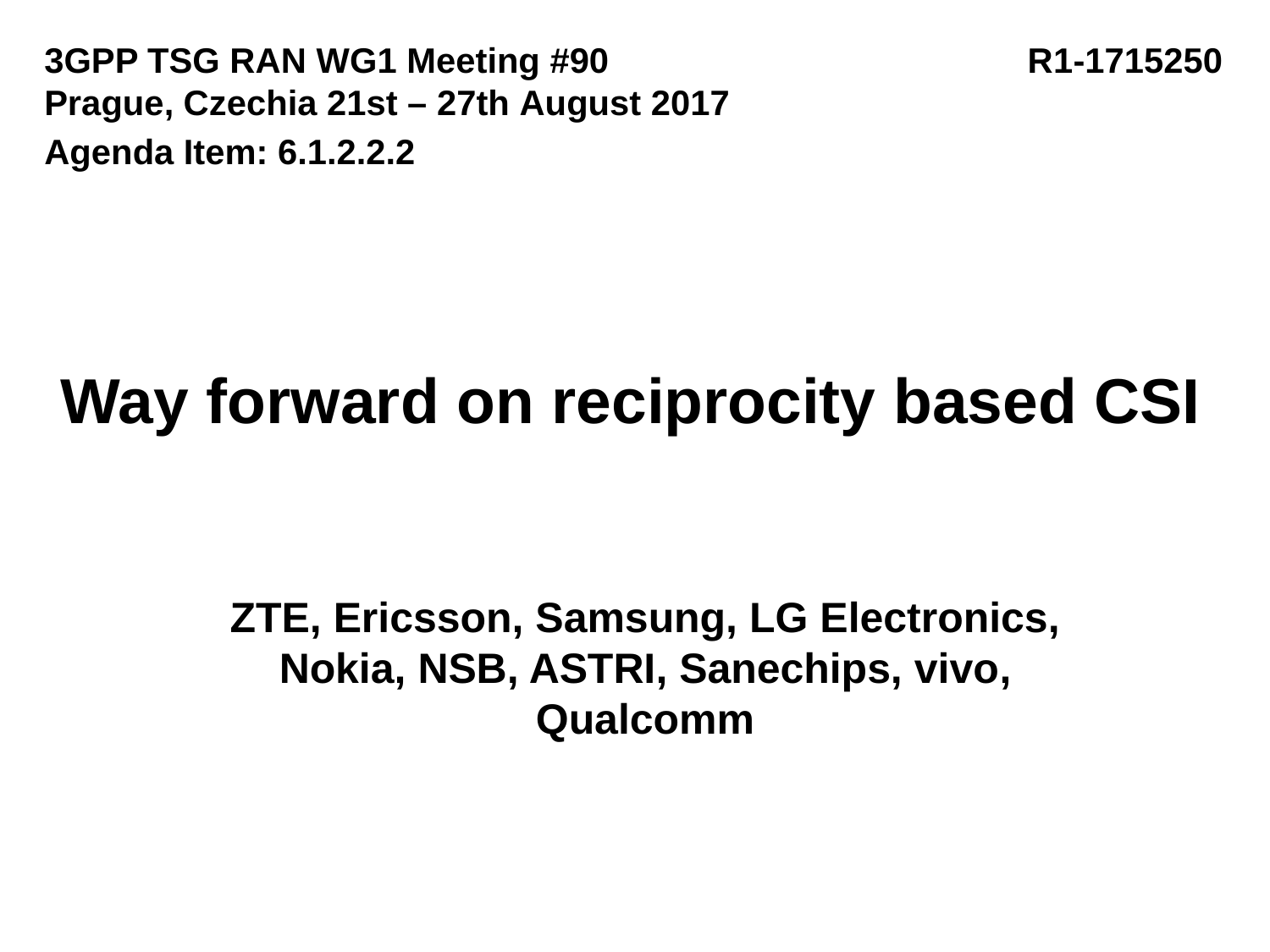

3GPP TSG RAN WG1 Meeting #90                                           R1-1715250
Prague, Czechia 21st – 27th August 2017
Agenda Item: 6.1.2.2.2

# Way forward on reciprocity based CSI
ZTE, Ericsson, Samsung, LG Electronics, Nokia, NSB, ASTRI, Sanechips, vivo, Qualcomm